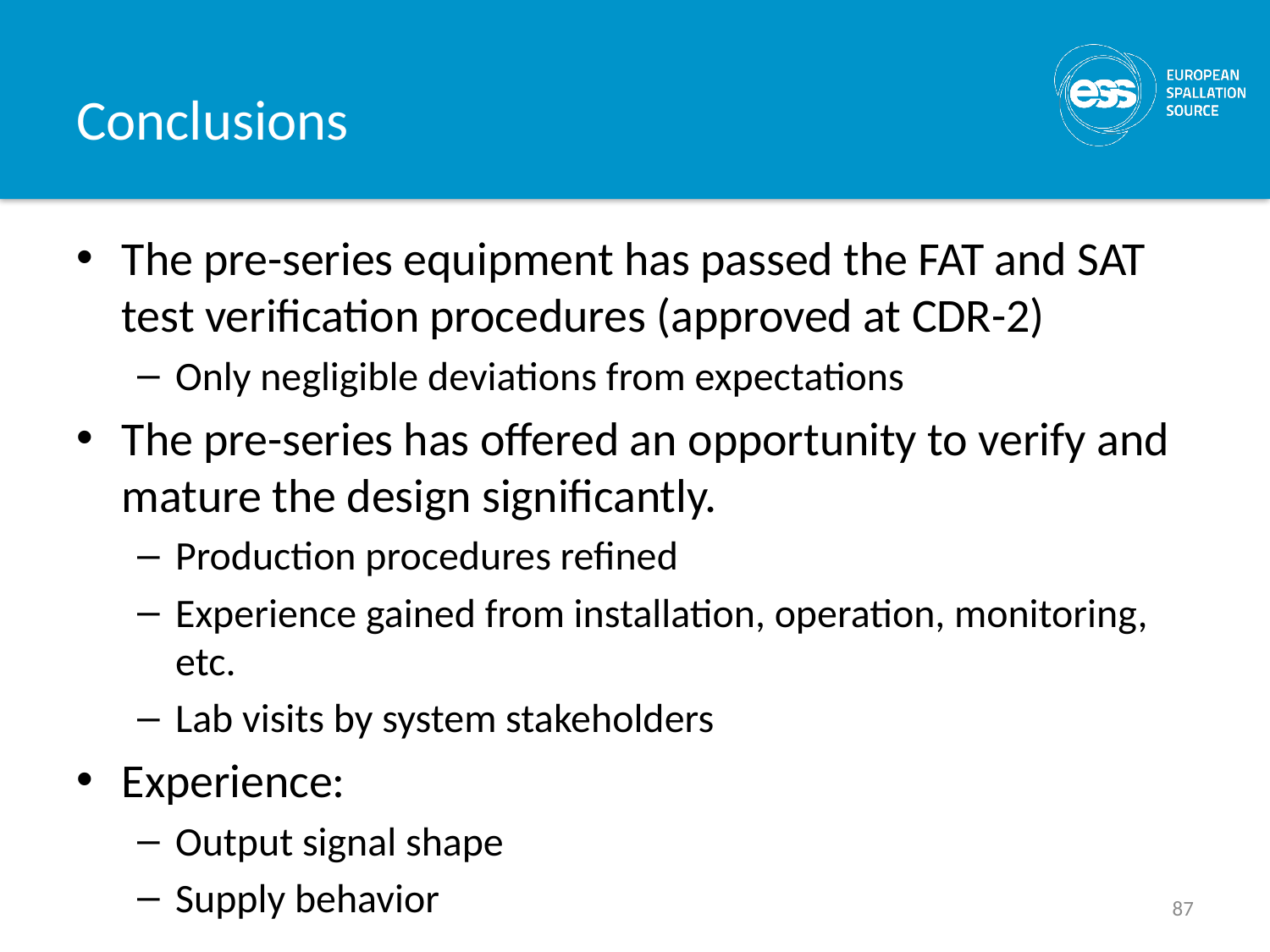

# Conclusions
The pre-series equipment has passed the FAT and SAT test verification procedures (approved at CDR-2)
Only negligible deviations from expectations
The pre-series has offered an opportunity to verify and mature the design significantly.
Production procedures refined
Experience gained from installation, operation, monitoring, etc.
Lab visits by system stakeholders
Experience:
Output signal shape
Supply behavior
87